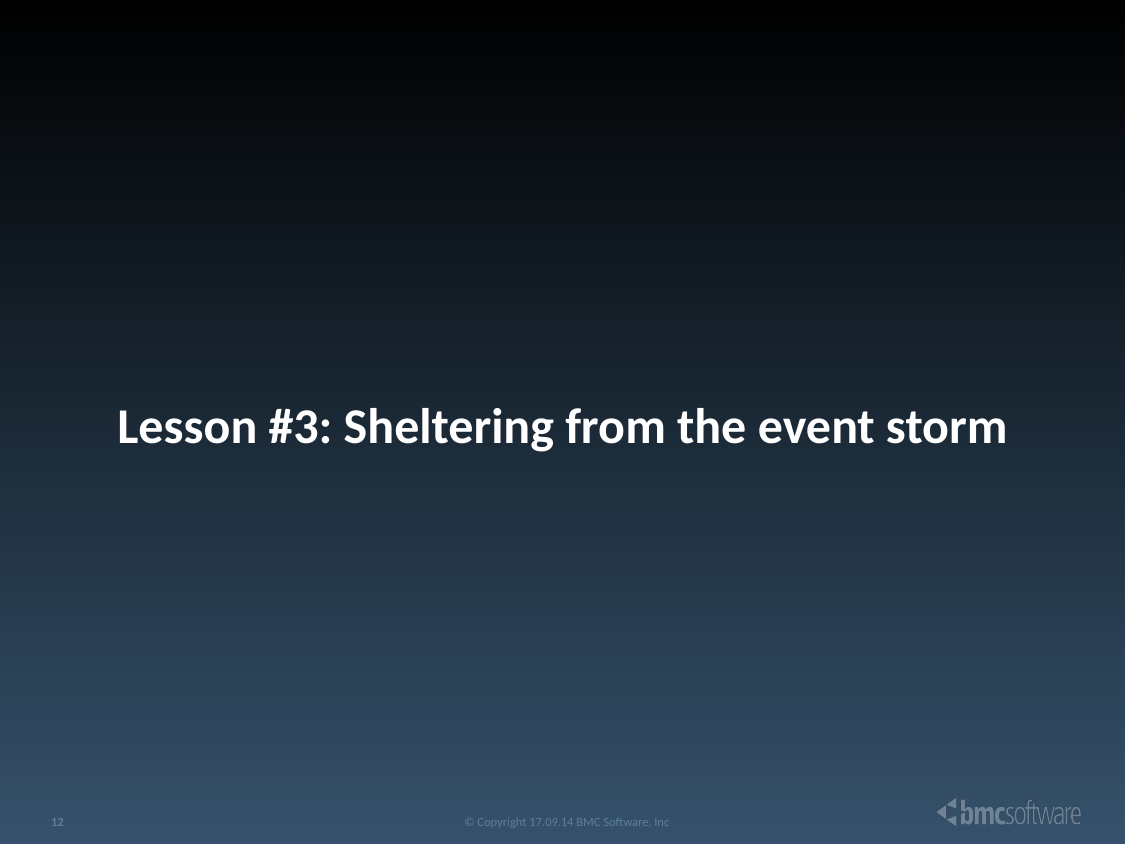

Lesson #3: Sheltering from the event storm